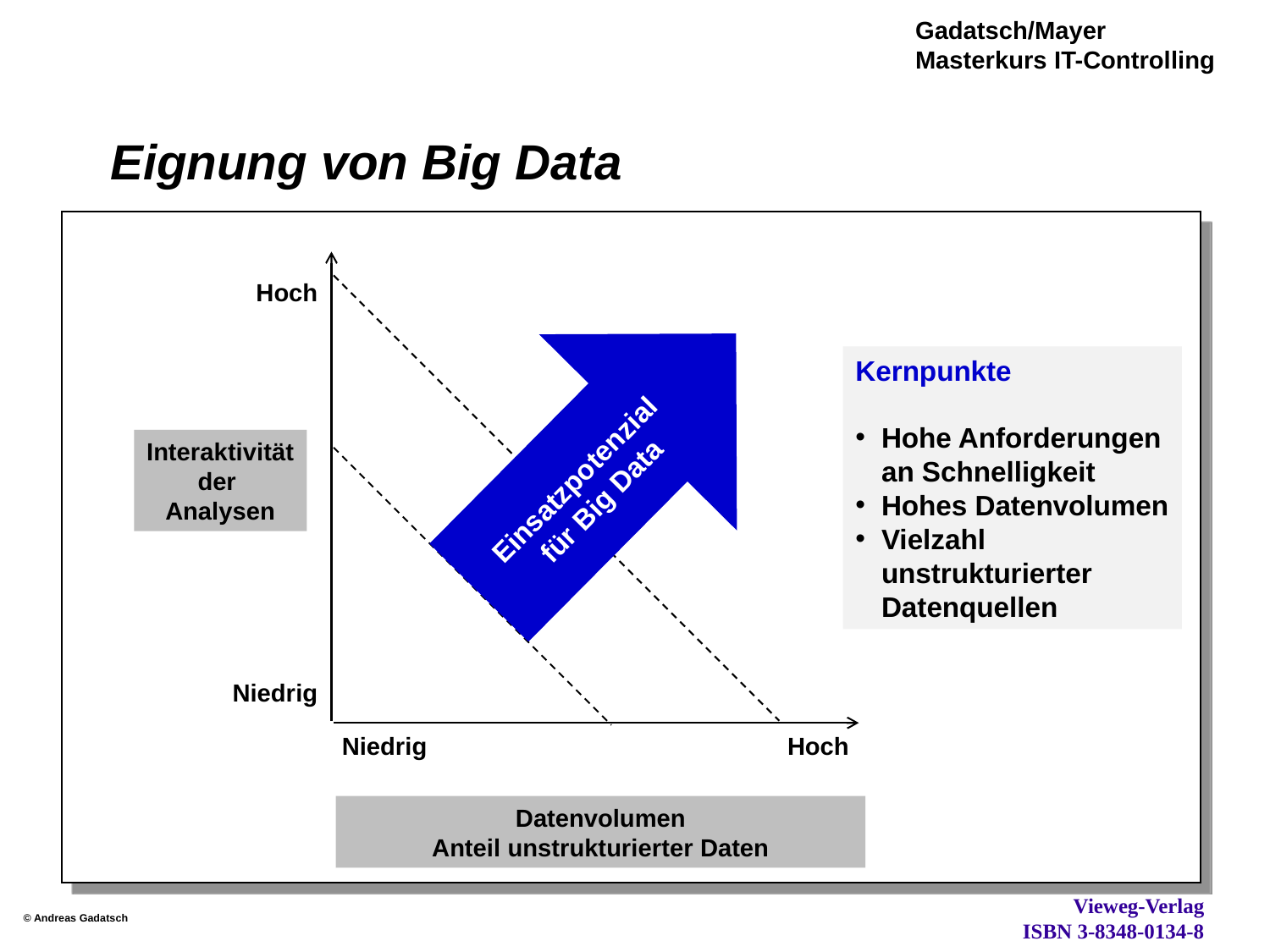

# Eignung von Big Data
Hoch

Einsatzpotenzial
 für Big Data
Kernpunkte

Hohe Anforderungen
an Schnelligkeit
Hohes Datenvolumen
Vielzahl
unstrukturierter
Datenquellen
Interaktivität
der
Analysen
Niedrig
Niedrig
Hoch
Datenvolumen
Anteil unstrukturierter Daten